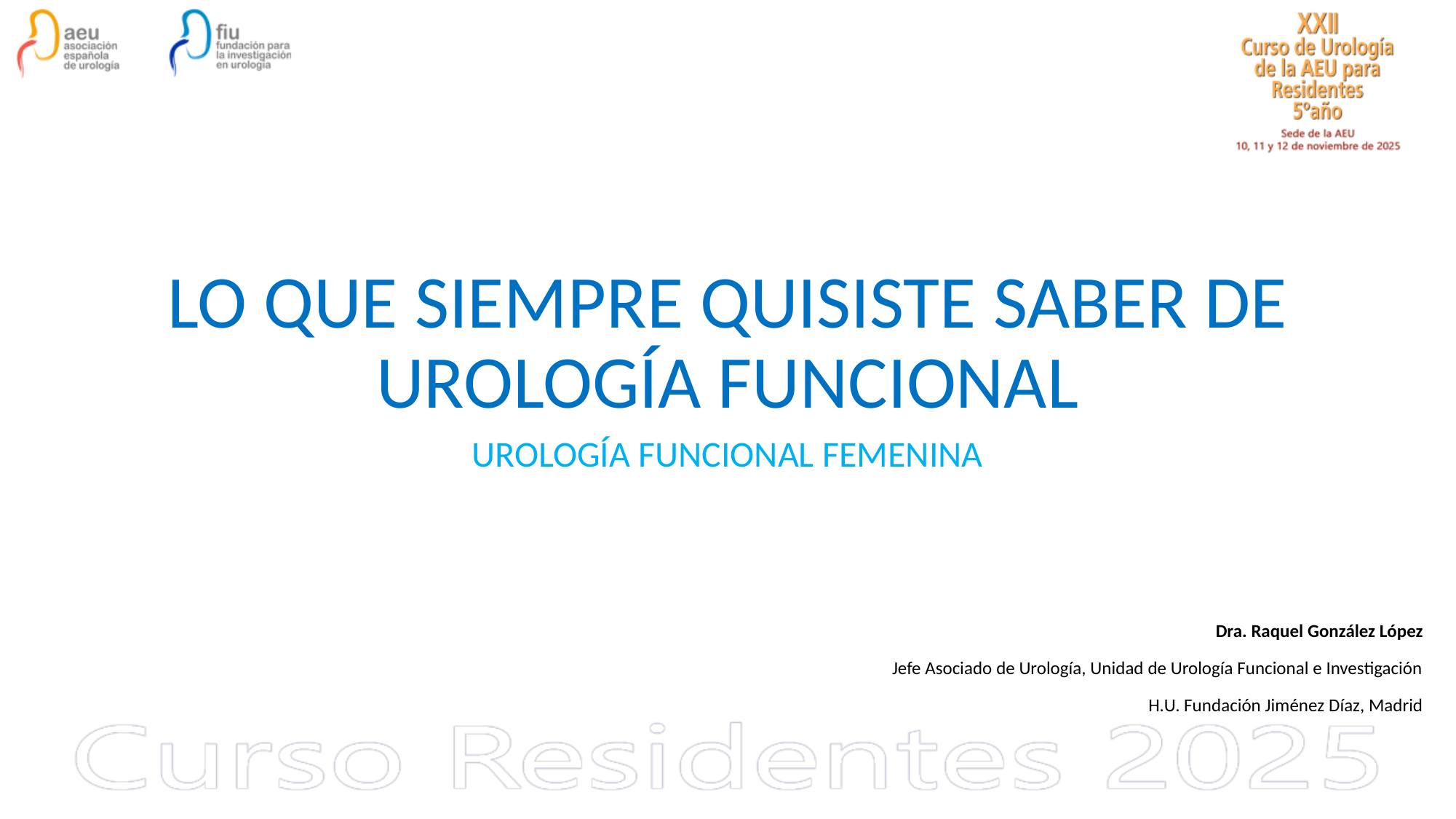

# LO QUE SIEMPRE QUISISTE SABER DE UROLOGÍA FUNCIONAL
UROLOGÍA FUNCIONAL FEMENINA
Dra. Raquel González López
Jefe Asociado de Urología, Unidad de Urología Funcional e Investigación
H.U. Fundación Jiménez Díaz, Madrid